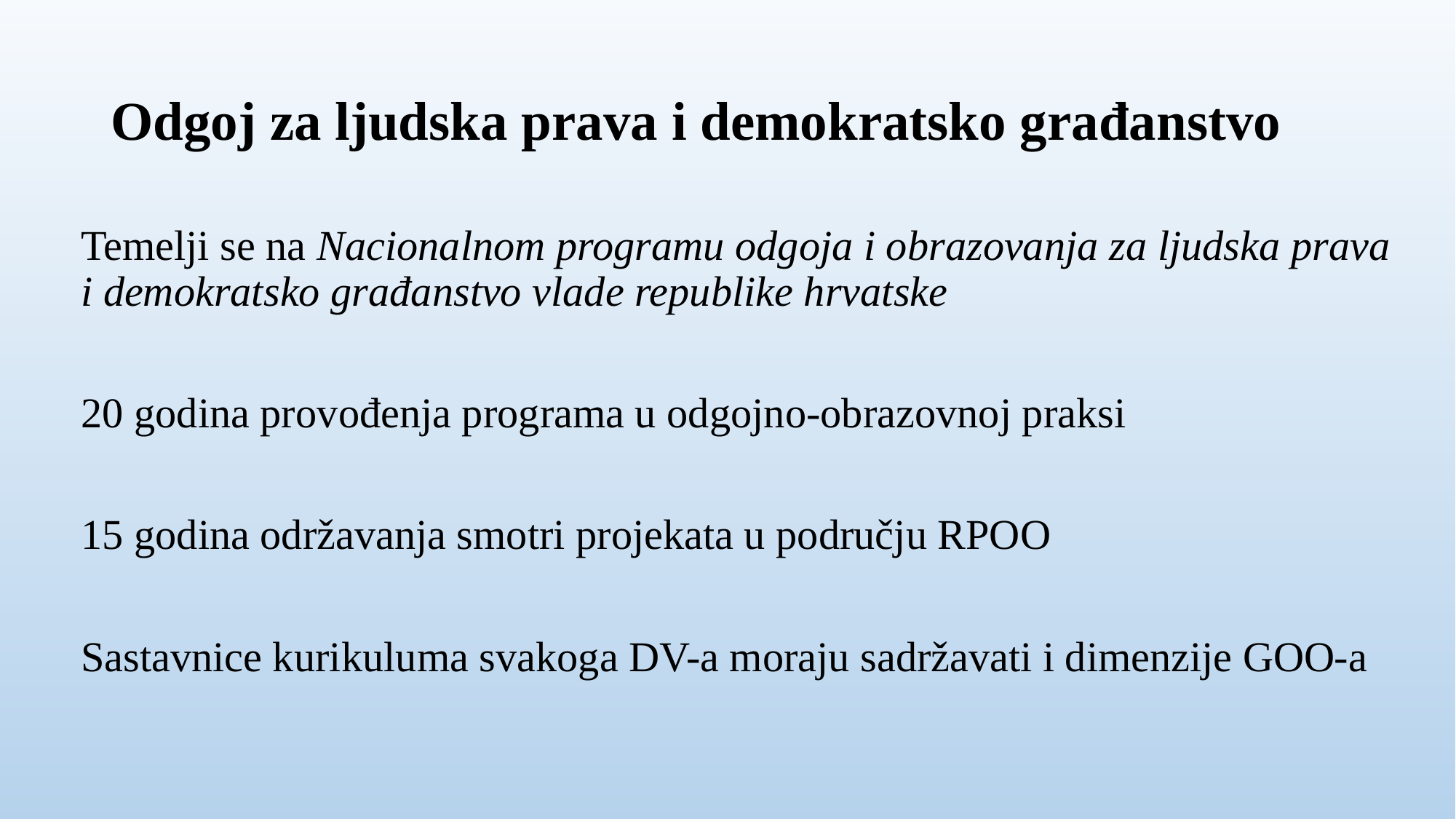

# Odgoj za ljudska prava i demokratsko građanstvo
Temelji se na Nacionalnom programu odgoja i obrazovanja za ljudska prava i demokratsko građanstvo vlade republike hrvatske

20 godina provođenja programa u odgojno-obrazovnoj praksi

15 godina održavanja smotri projekata u području RPOO

Sastavnice kurikuluma svakoga DV-a moraju sadržavati i dimenzije GOO-a